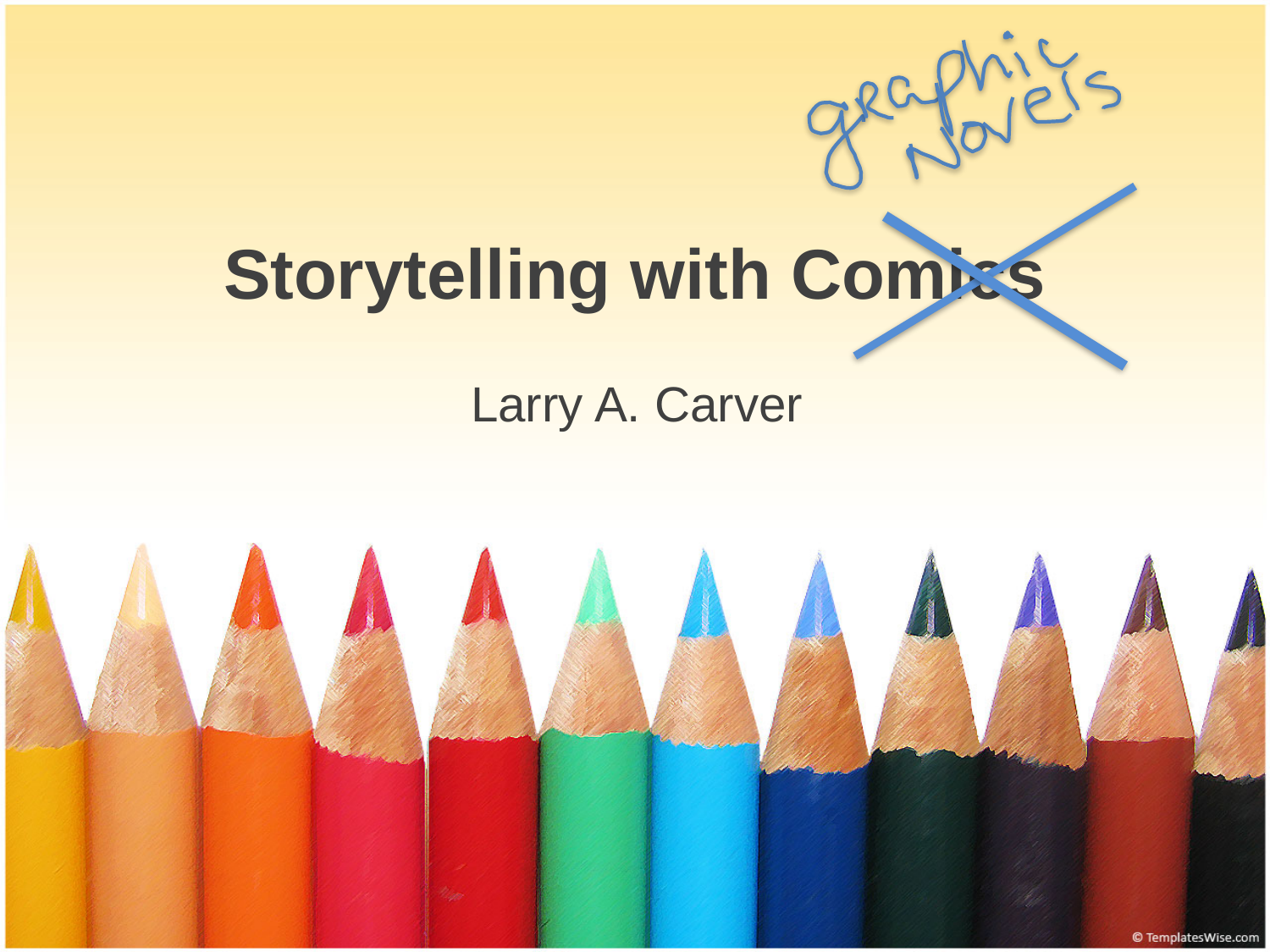

# Storytelling with Comics

Larry A. Carver